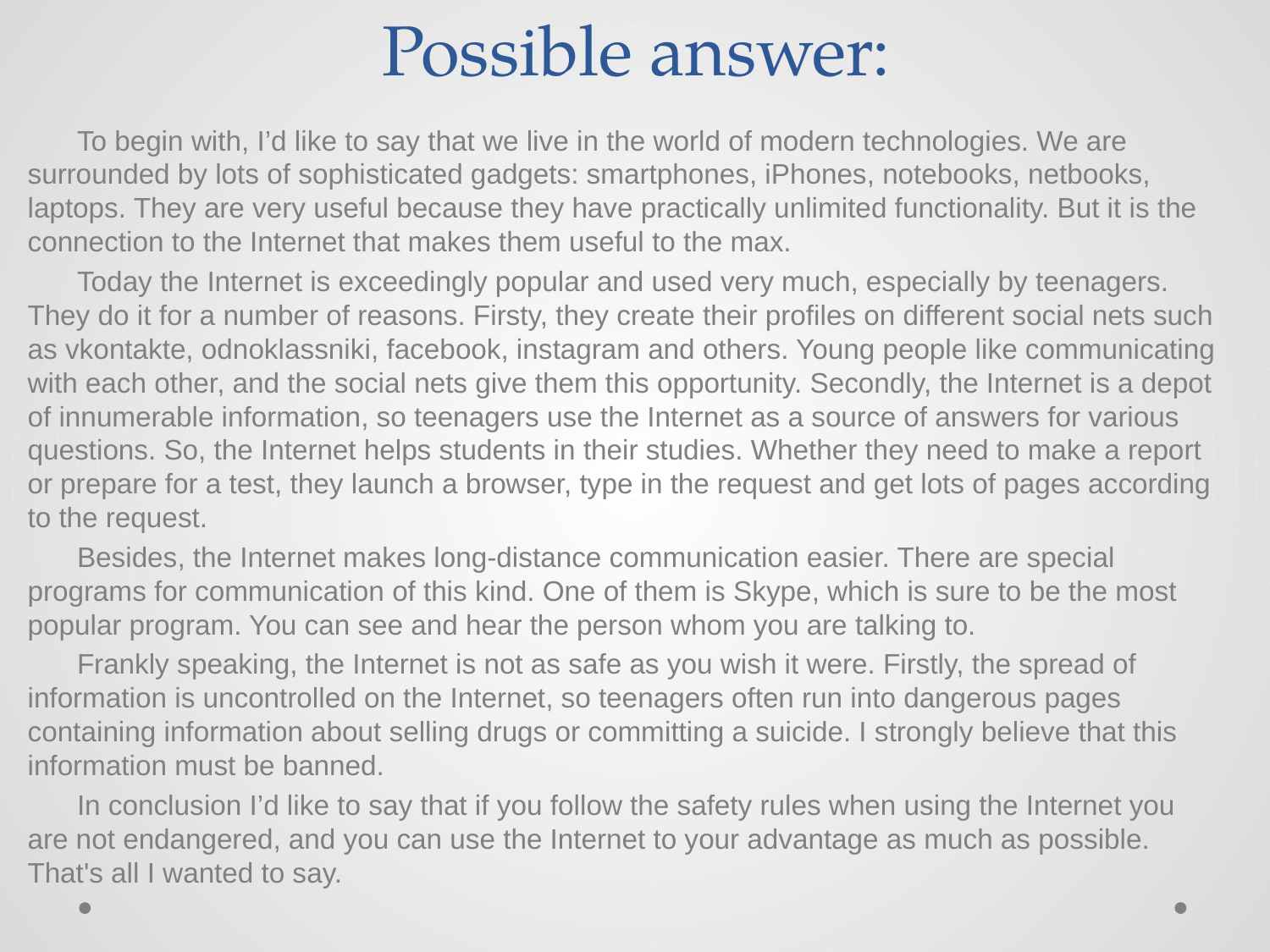

# Possible answer:
To begin with, I’d like to say that we live in the world of modern technologies. We are surrounded by lots of sophisticated gadgets: smartphones, iPhones, notebooks, netbooks, laptops. They are very useful because they have practically unlimited functionality. But it is the connection to the Internet that makes them useful to the max.
Today the Internet is exceedingly popular and used very much, especially by teenagers. They do it for a number of reasons. Firsty, they create their profiles on different social nets such as vkontakte, odnoklassniki, facebook, instagram and others. Young people like communicating with each other, and the social nets give them this opportunity. Secondly, the Internet is a depot of innumerable information, so teenagers use the Internet as a source of answers for various questions. So, the Internet helps students in their studies. Whether they need to make a report or prepare for a test, they launch a browser, type in the request and get lots of pages according to the request.
Besides, the Internet makes long-distance communication easier. There are special programs for communication of this kind. One of them is Skype, which is sure to be the most popular program. You can see and hear the person whom you are talking to.
Frankly speaking, the Internet is not as safe as you wish it were. Firstly, the spread of information is uncontrolled on the Internet, so teenagers often run into dangerous pages containing information about selling drugs or committing a suicide. I strongly believe that this information must be banned.
In conclusion I’d like to say that if you follow the safety rules when using the Internet you are not endangered, and you can use the Internet to your advantage as much as possible. That's all I wanted to say.